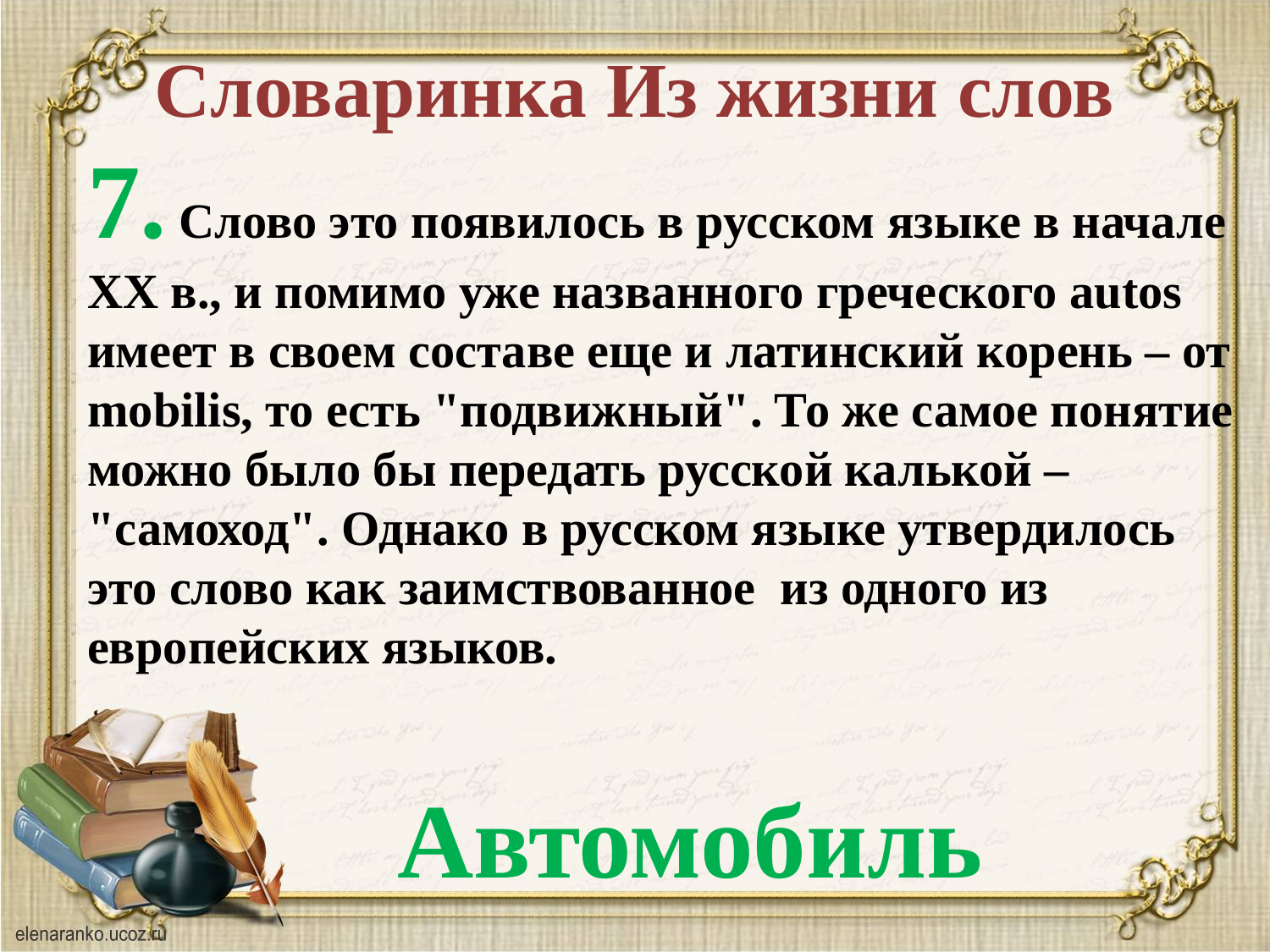

# Словаринка Из жизни слов
7. Слово это появилось в русском языке в начале XX в., и помимо уже названного греческого autos имеет в своем составе еще и латинский корень – от mobilis, то есть "подвижный". То же самое понятие можно было бы передать русской калькой – "самоход". Однако в русском языке утвердилось это слово как заимствованное  из одного из европейских языков.

Автомобиль